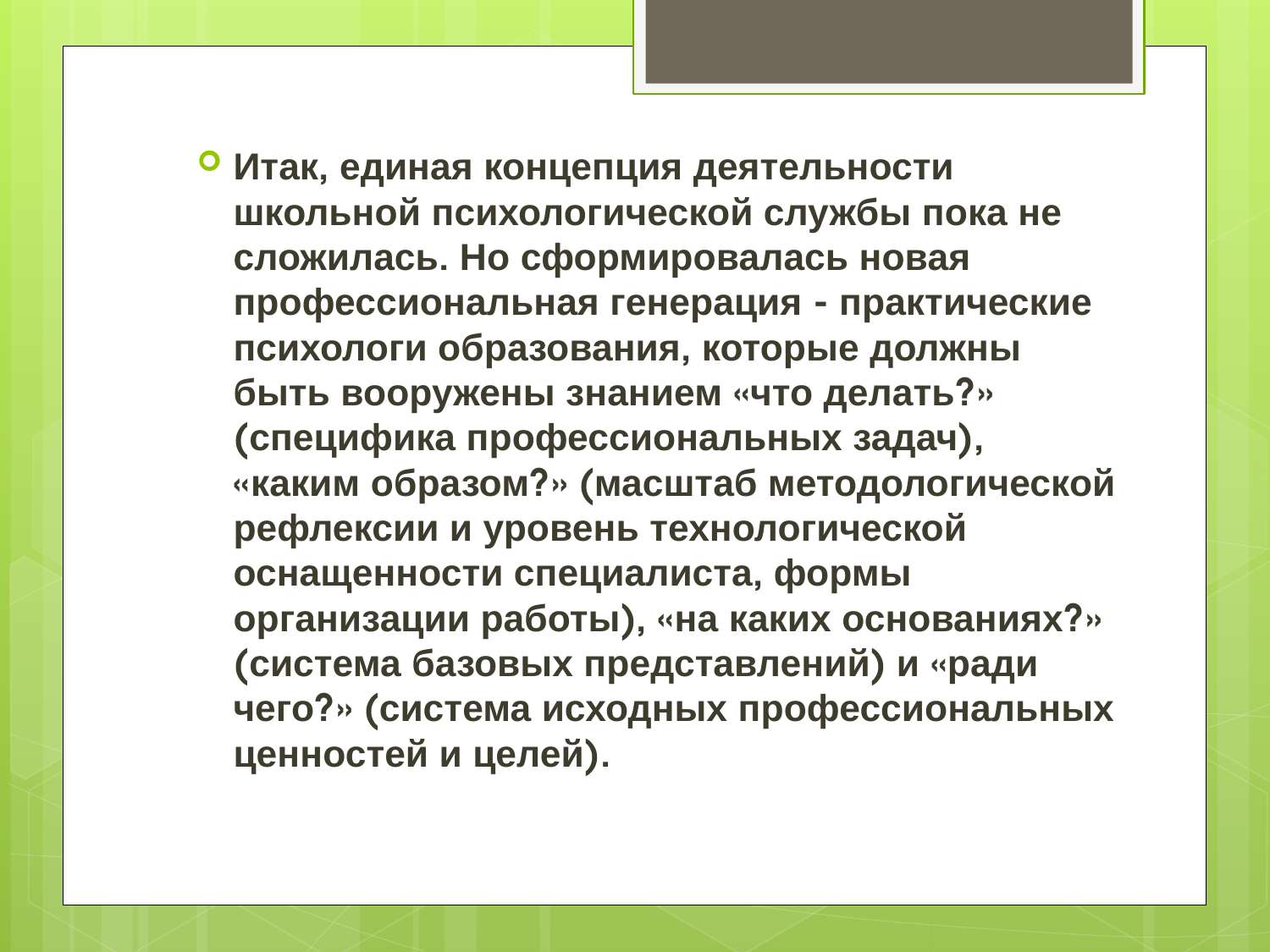

Итак, единая концепция деятельности школьной психологической службы пока не сложилась. Но сформировалась новая профессиональная генерация - практические психологи образования, которые должны быть вооружены знанием «что делать?» (специфика профессиональных задач), «каким образом?» (масштаб методологической рефлексии и уровень технологической оснащенности специалиста, формы организации работы), «на каких основаниях?» (система базовых представлений) и «ради чего?» (система исходных профессиональных ценностей и целей).